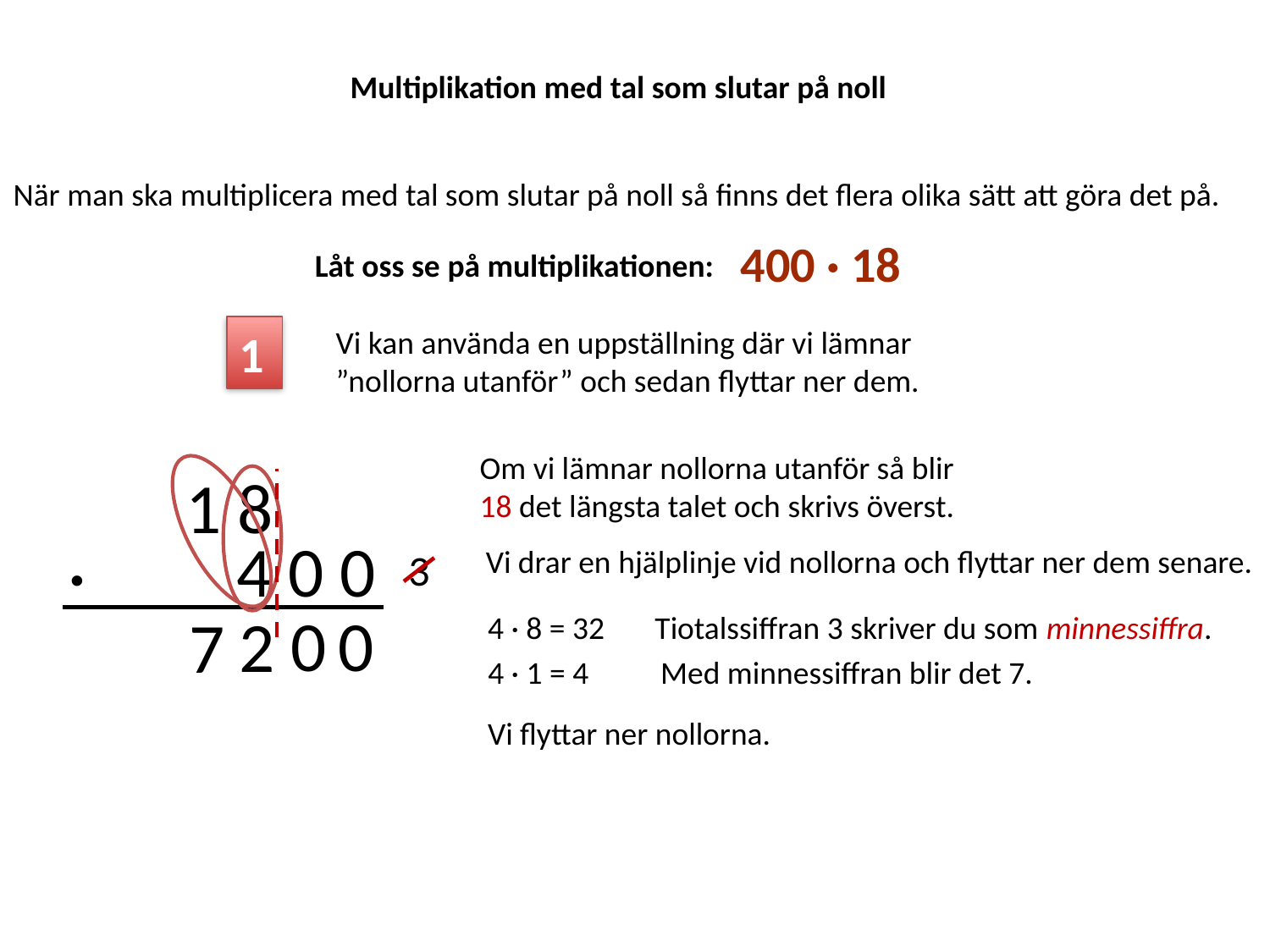

Multiplikation med tal som slutar på noll
När man ska multiplicera med tal som slutar på noll så finns det flera olika sätt att göra det på.
400 · 18
Låt oss se på multiplikationen:
Vi kan använda en uppställning där vi lämnar ”nollorna utanför” och sedan flyttar ner dem.
1
Om vi lämnar nollorna utanför så blir 18 det längsta talet och skrivs överst.

    1 8

·            4 0 0
Vi drar en hjälplinje vid nollorna och flyttar ner dem senare.
3
0
0
2
7
4 · 8 = 32       Tiotalssiffran 3 skriver du som minnessiffra.
4 · 1 = 4          Med minnessiffran blir det 7.

Vi flyttar ner nollorna.